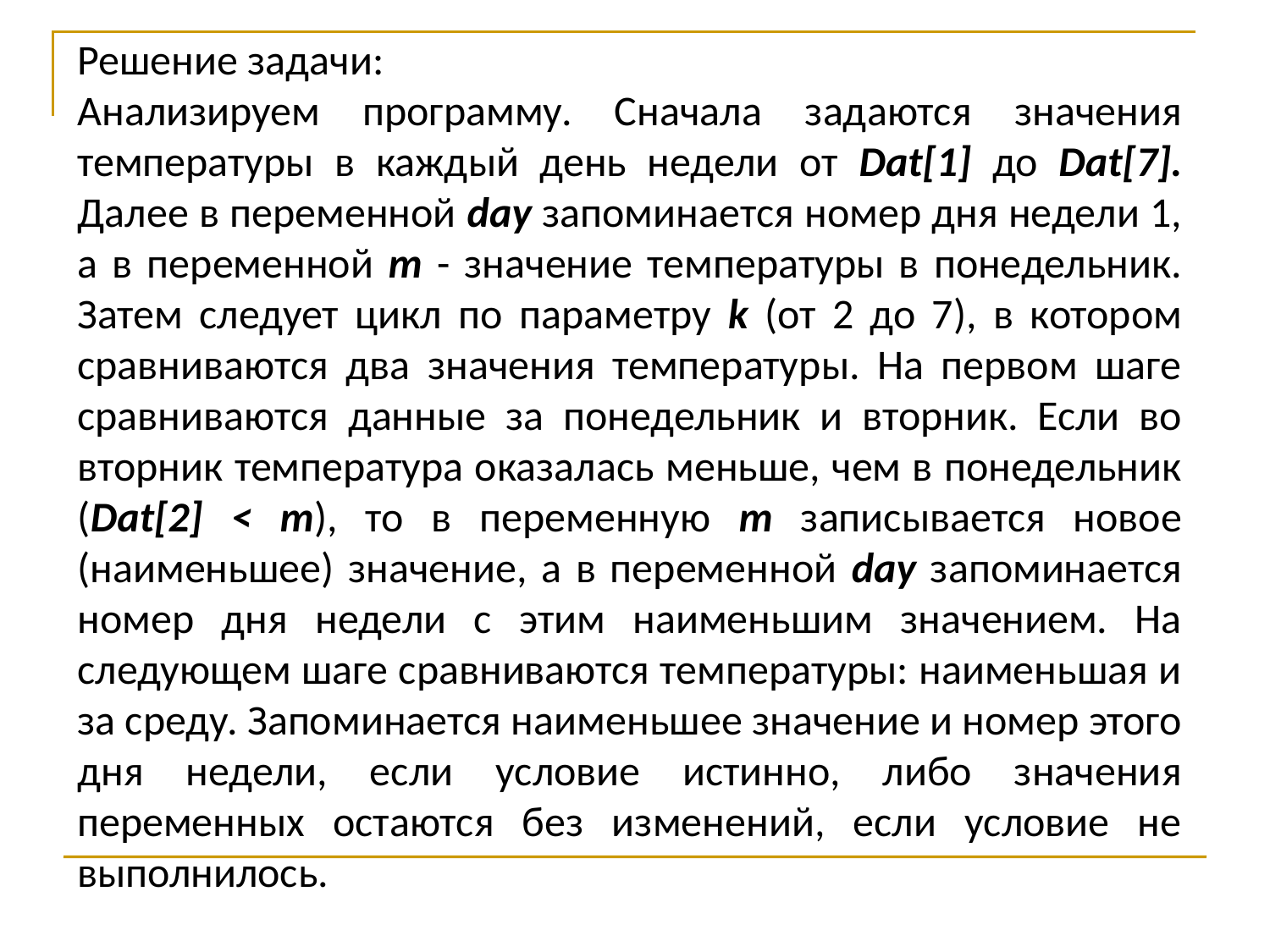

Решение задачи:
Анализируем программу. Сначала задаются значения температуры в каждый день недели от Dat[1] до Dat[7]. Далее в переменной day запоминается номер дня недели 1, а в переменной m - значение температуры в понедельник. Затем следует цикл по параметру k (от 2 до 7), в котором сравниваются два значения температуры. На первом шаге сравниваются данные за понедельник и вторник. Если во вторник температура оказалась меньше, чем в понедельник (Dat[2] < m), то в переменную m записывается новое (наименьшее) значение, а в переменной day запоминается номер дня недели с этим наименьшим значением. На следующем шаге сравниваются температуры: наименьшая и за среду. Запоминается наименьшее значение и номер этого дня недели, если условие истинно, либо значения переменных остаются без изменений, если условие не выполнилось.